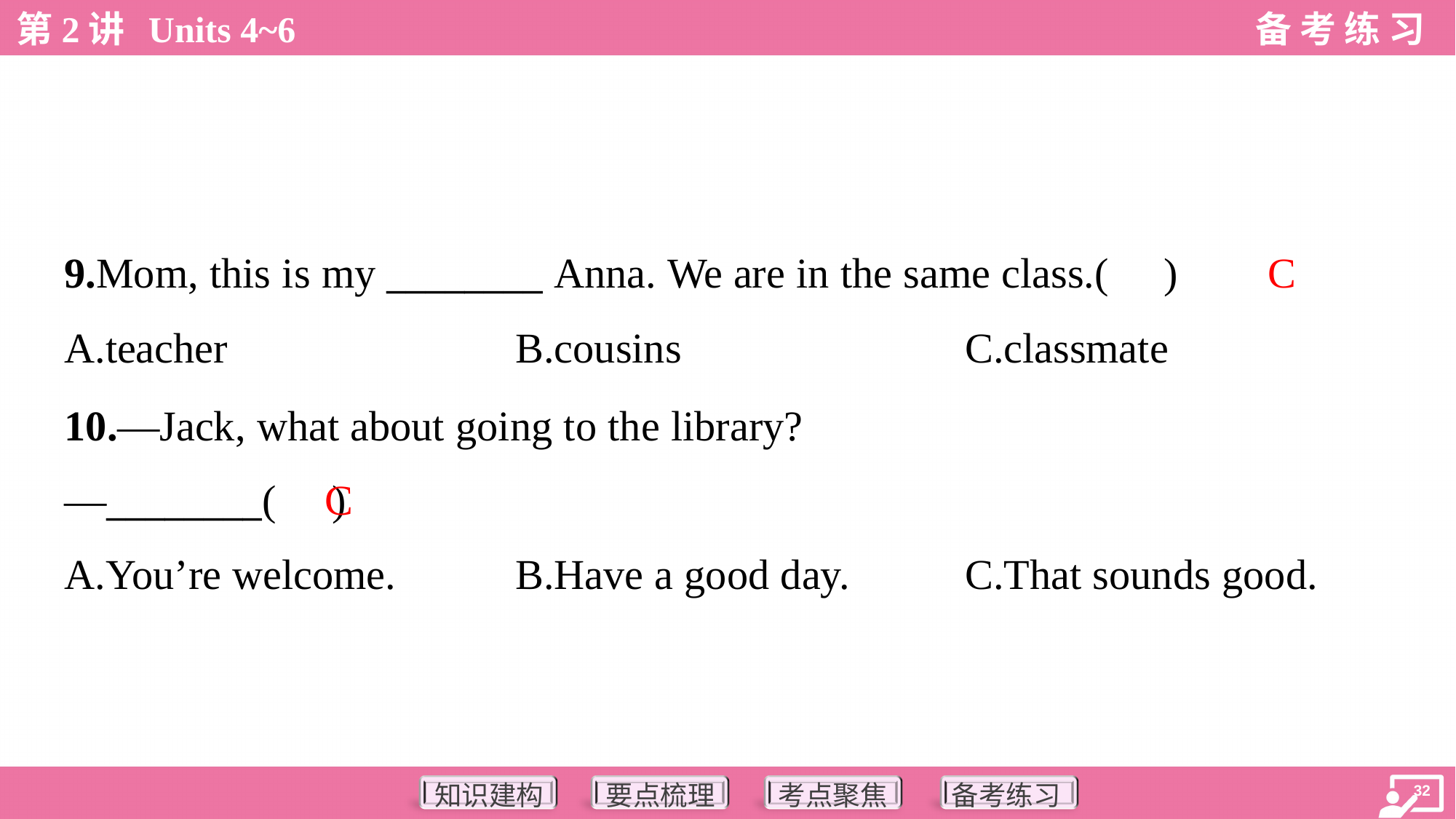

C
9.Mom, this is my ________ Anna. We are in the same class.(     )
A.teacher	B.cousins	C.classmate
10.—Jack, what about going to the library?
—________(     )
C
A.You’re welcome.	B.Have a good day.	C.That sounds good.